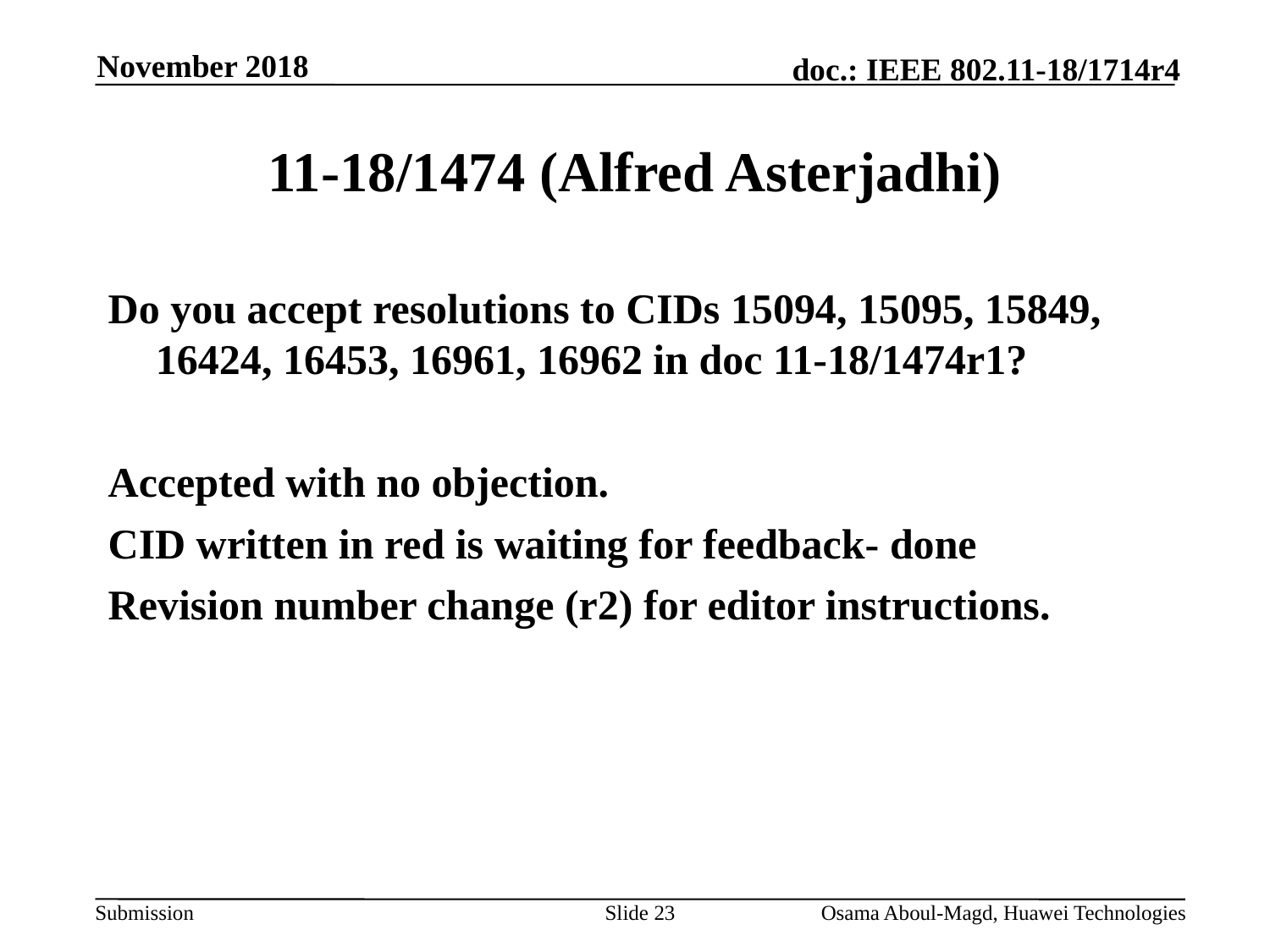

November 2018
# 11-18/1474 (Alfred Asterjadhi)
Do you accept resolutions to CIDs 15094, 15095, 15849, 16424, 16453, 16961, 16962 in doc 11-18/1474r1?

Accepted with no objection.
CID written in red is waiting for feedback- done
Revision number change (r2) for editor instructions.

Slide 23
Osama Aboul-Magd, Huawei Technologies